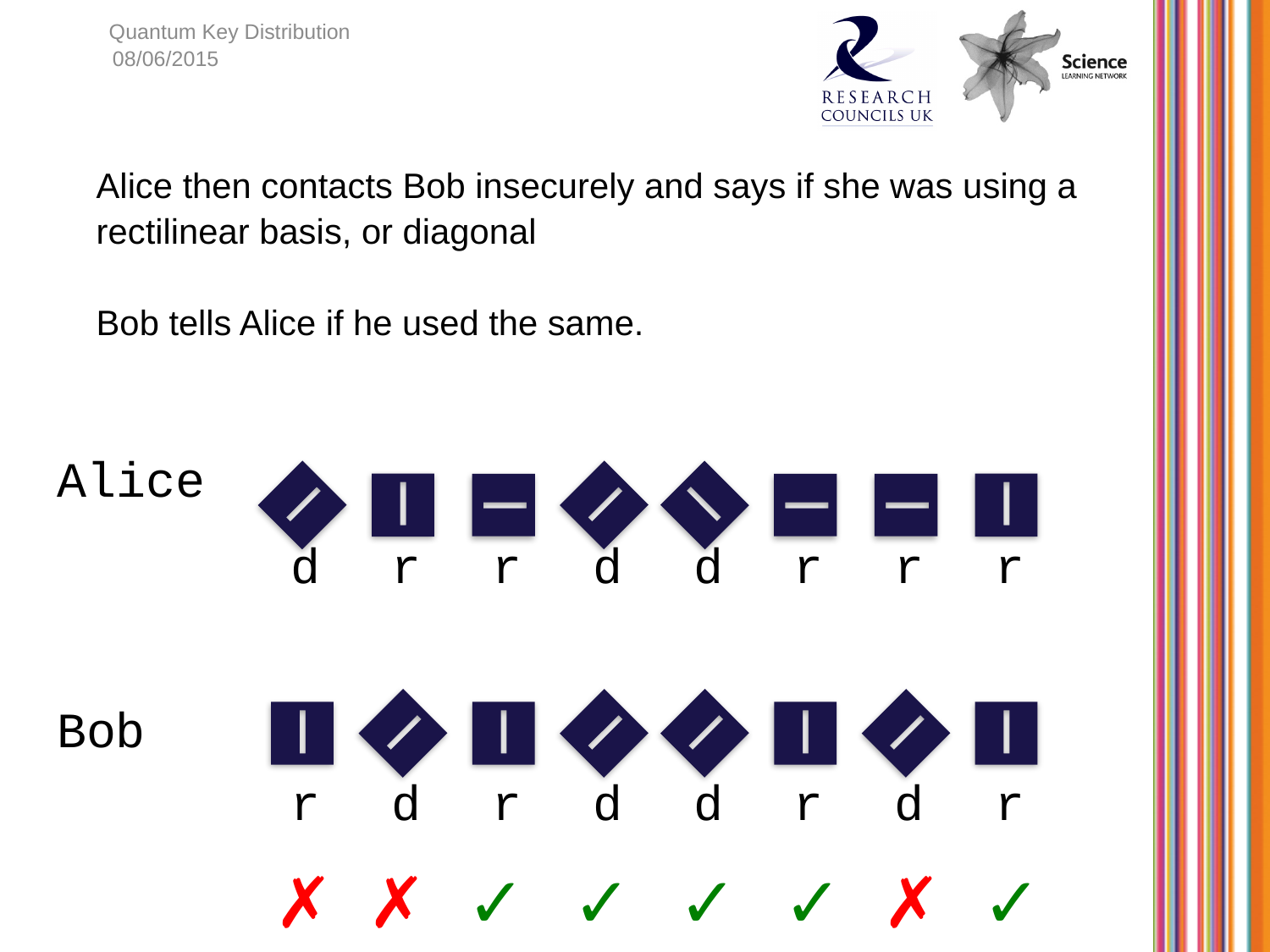

Quantum Key Distribution
08/06/2015
Alice then contacts Bob insecurely and says if she was using a rectilinear basis, or diagonal

Bob tells Alice if he used the same.
Alice

r

d

d

d

r

r

d

r

r

r

d

d

r

r

r

d
Bob
✗
✗
✓
✓
✓
✓
✗
✓